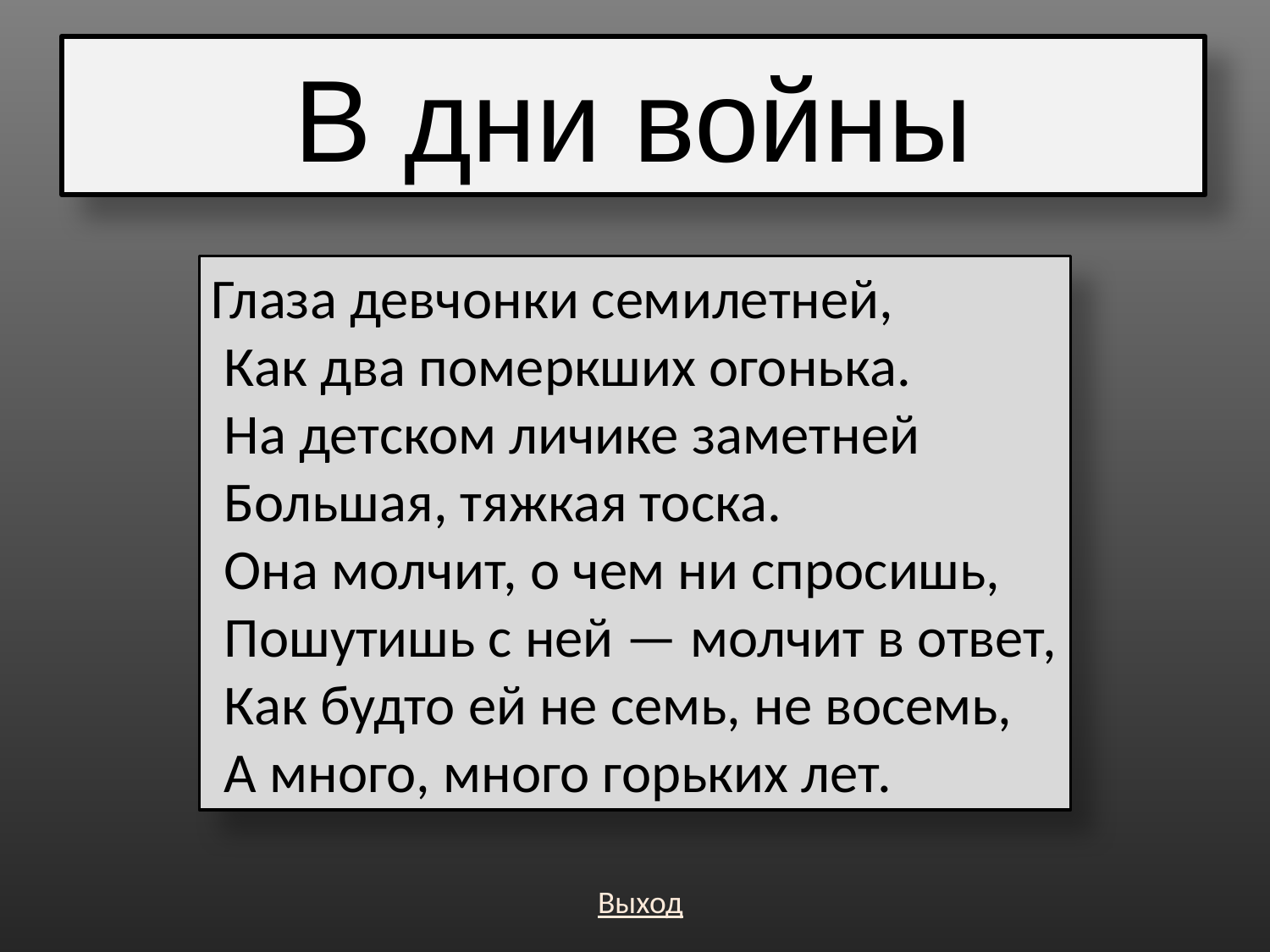

# В дни войны
Глаза девчонки семилетней,
 Как два померкших огонька.
 На детском личике заметней
 Большая, тяжкая тоска.
 Она молчит, о чем ни спросишь,
 Пошутишь с ней — молчит в ответ,
 Как будто ей не семь, не восемь,
 А много, много горьких лет.
Выход